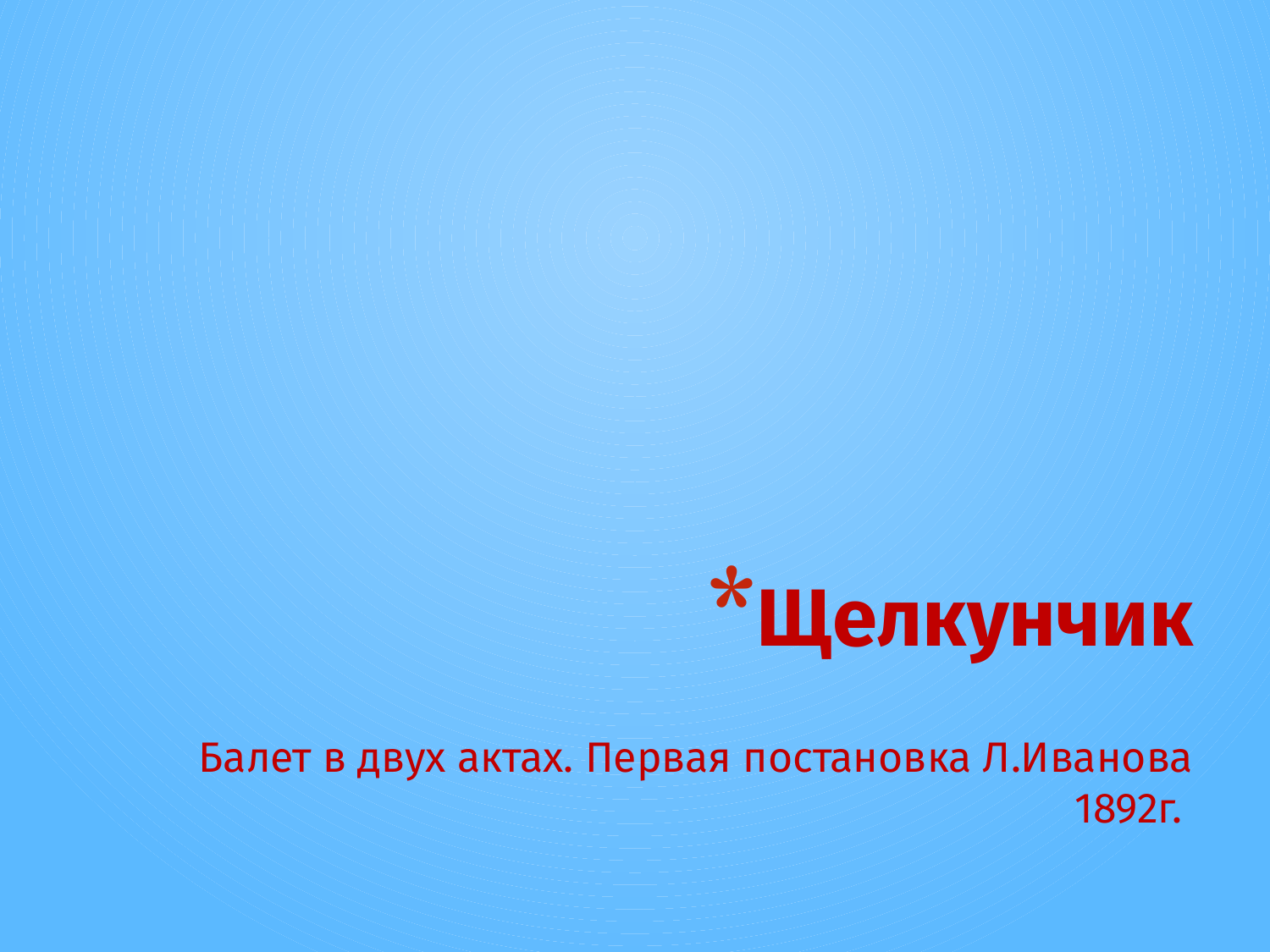

# Щелкунчик
Балет в двух актах. Первая постановка Л.Иванова 1892г.